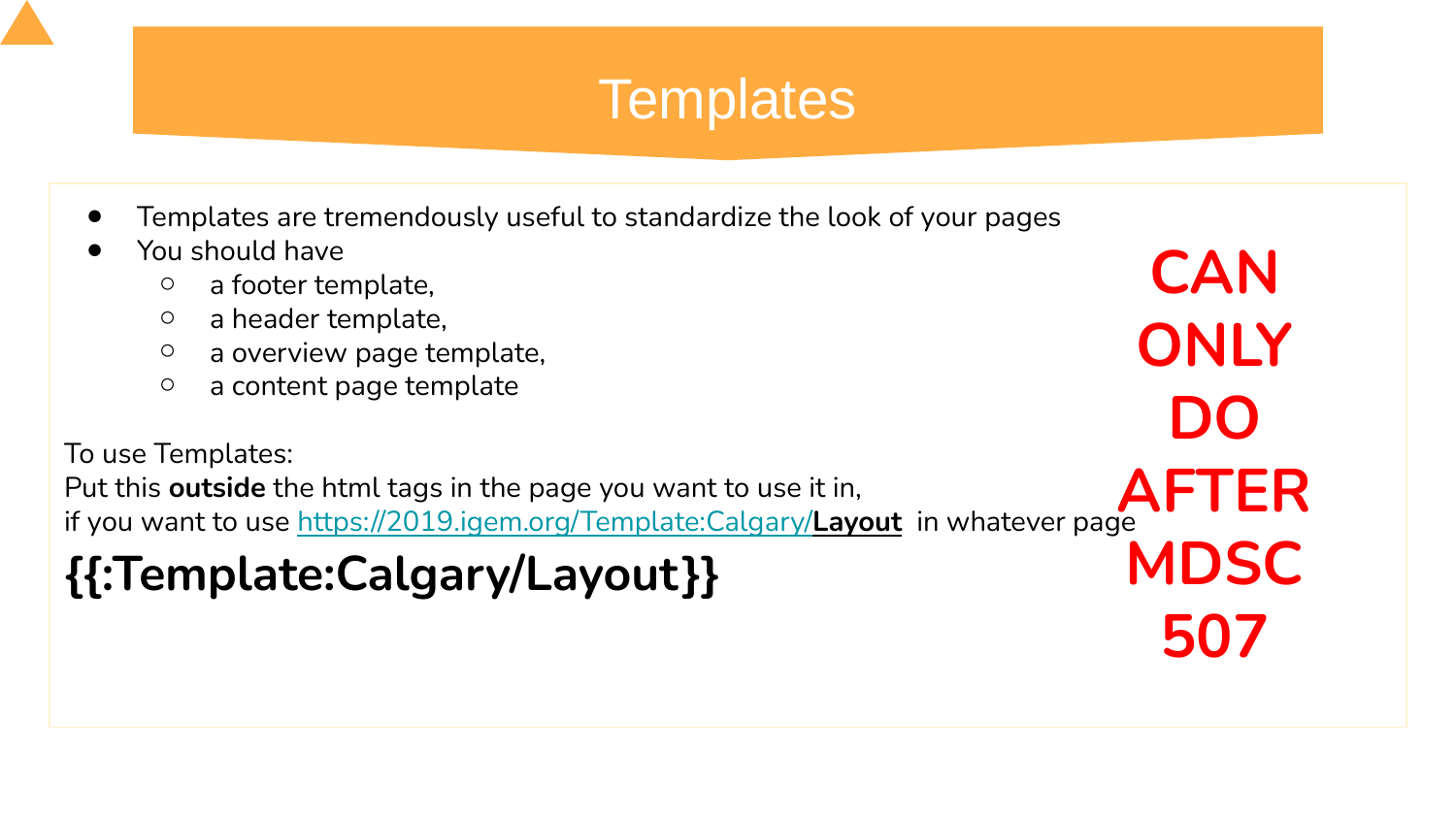

# Templates
Templates are tremendously useful to standardize the look of your pages
You should have
a footer template,
a header template,
a overview page template,
a content page template

To use Templates:
Put this outside the html tags in the page you want to use it in,
if you want to use https://2019.igem.org/Template:Calgary/Layout  in whatever page
{{:Template:Calgary/Layout}}

CAN ONLY DO AFTER MDSC 507